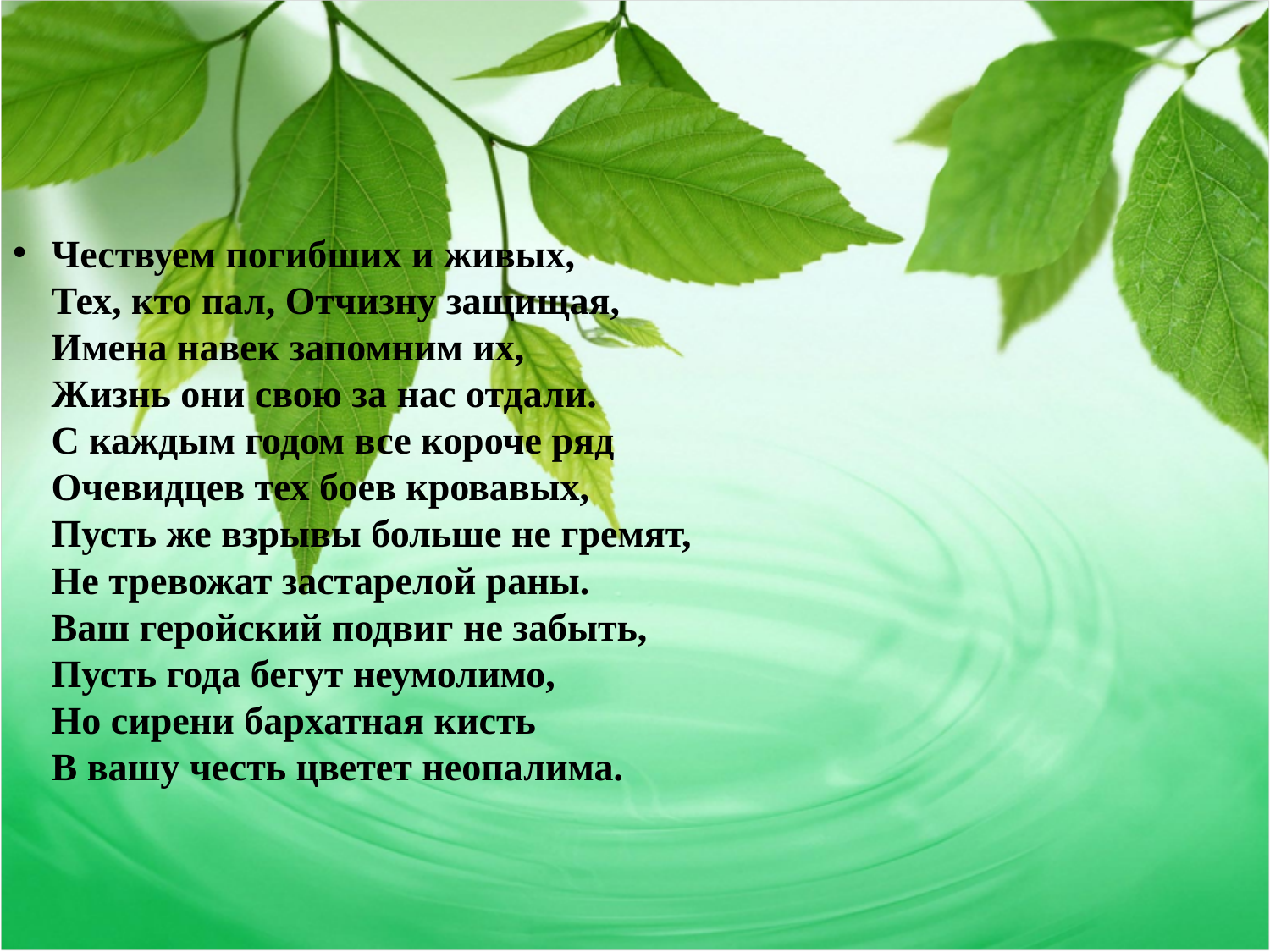

Чествуем погибших и живых,
Тех, кто пал, Отчизну защищая,
Имена навек запомним их,
Жизнь они свою за нас отдали.
С каждым годом все короче ряд
Очевидцев тех боев кровавых,
Пусть же взрывы больше не гремят,
Не тревожат застарелой раны.
Ваш геройский подвиг не забыть,
Пусть года бегут неумолимо,
Но сирени бархатная кисть
В вашу честь цветет неопалима.